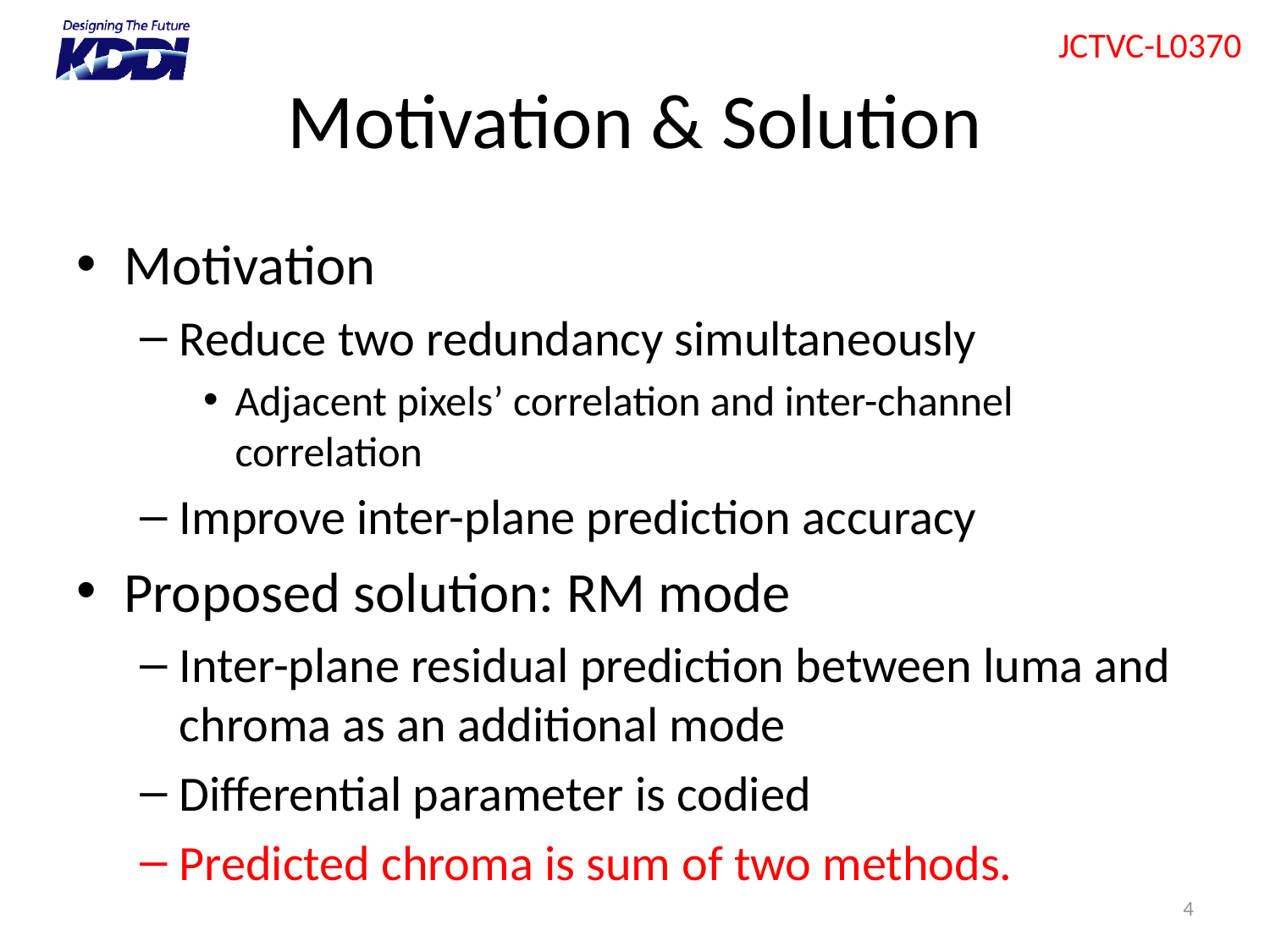

# Motivation & Solution
Motivation
Reduce two redundancy simultaneously
Adjacent pixels’ correlation and inter-channel correlation
Improve inter-plane prediction accuracy
Proposed solution: RM mode
Inter-plane residual prediction between luma and chroma as an additional mode
Differential parameter is codied
Predicted chroma is sum of two methods.
4